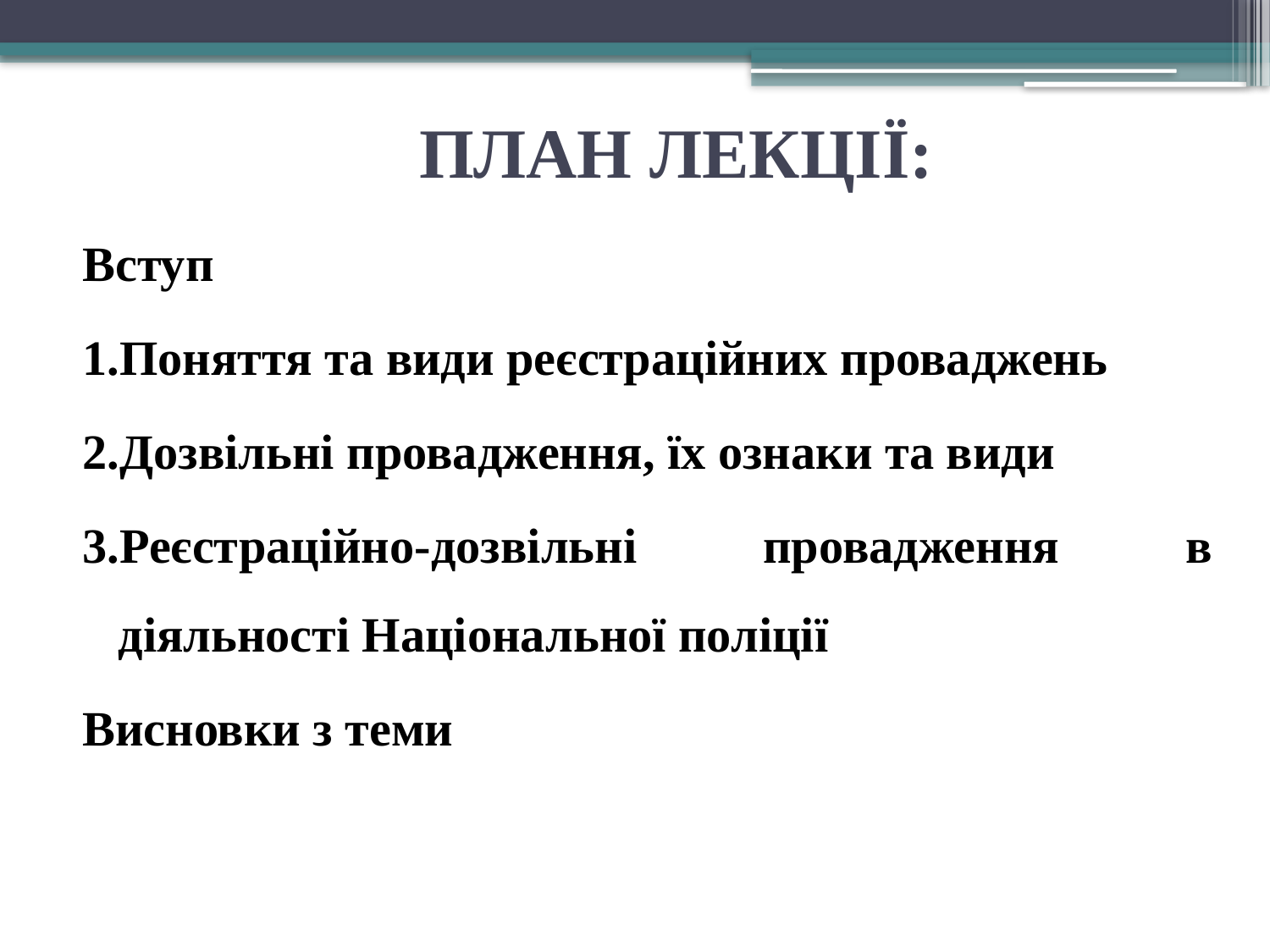

# ПЛАН ЛЕКЦІЇ:
Вступ
1.Поняття та види реєстраційних проваджень
2.Дозвільні провадження, їх ознаки та види
3.Реєстраційно-дозвільні провадження в діяльності Національної поліції
Висновки з теми